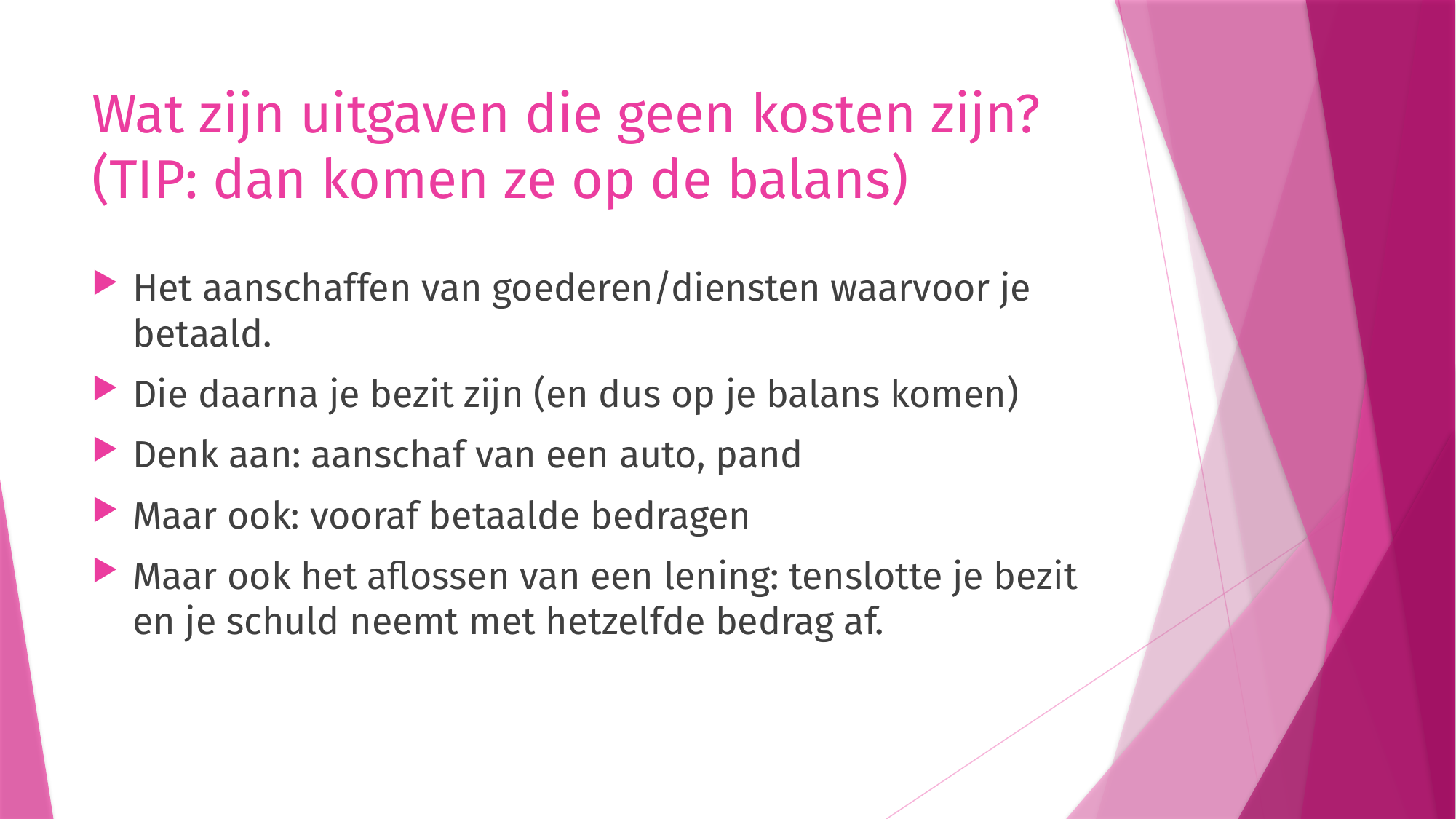

# Wat zijn uitgaven die geen kosten zijn? (TIP: dan komen ze op de balans)
Het aanschaffen van goederen/diensten waarvoor je betaald.
Die daarna je bezit zijn (en dus op je balans komen)
Denk aan: aanschaf van een auto, pand
Maar ook: vooraf betaalde bedragen
Maar ook het aflossen van een lening: tenslotte je bezit en je schuld neemt met hetzelfde bedrag af.